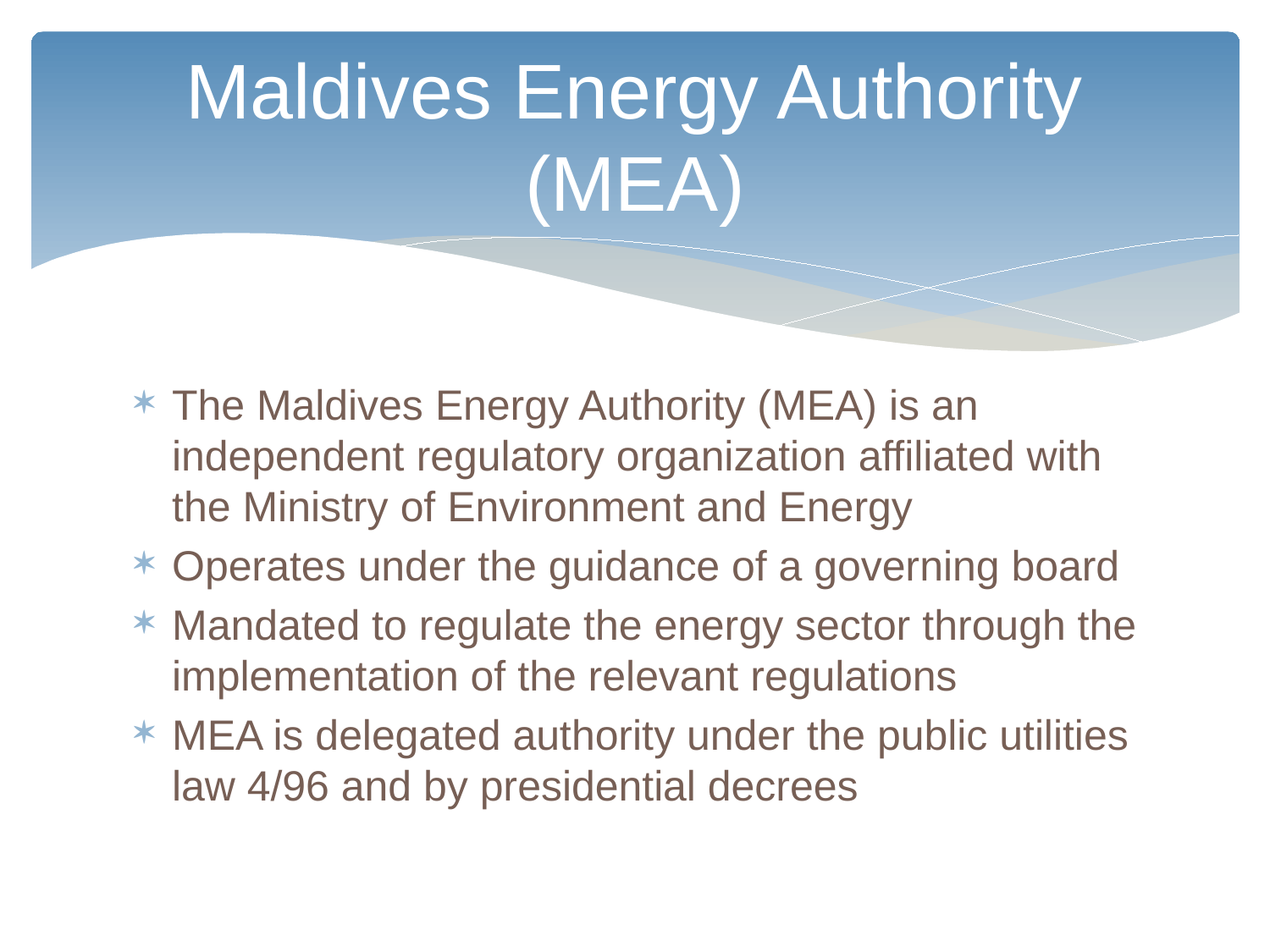

# Maldives Energy Authority (MEA)
The Maldives Energy Authority (MEA) is an independent regulatory organization affiliated with the Ministry of Environment and Energy
Operates under the guidance of a governing board
Mandated to regulate the energy sector through the implementation of the relevant regulations
MEA is delegated authority under the public utilities law 4/96 and by presidential decrees